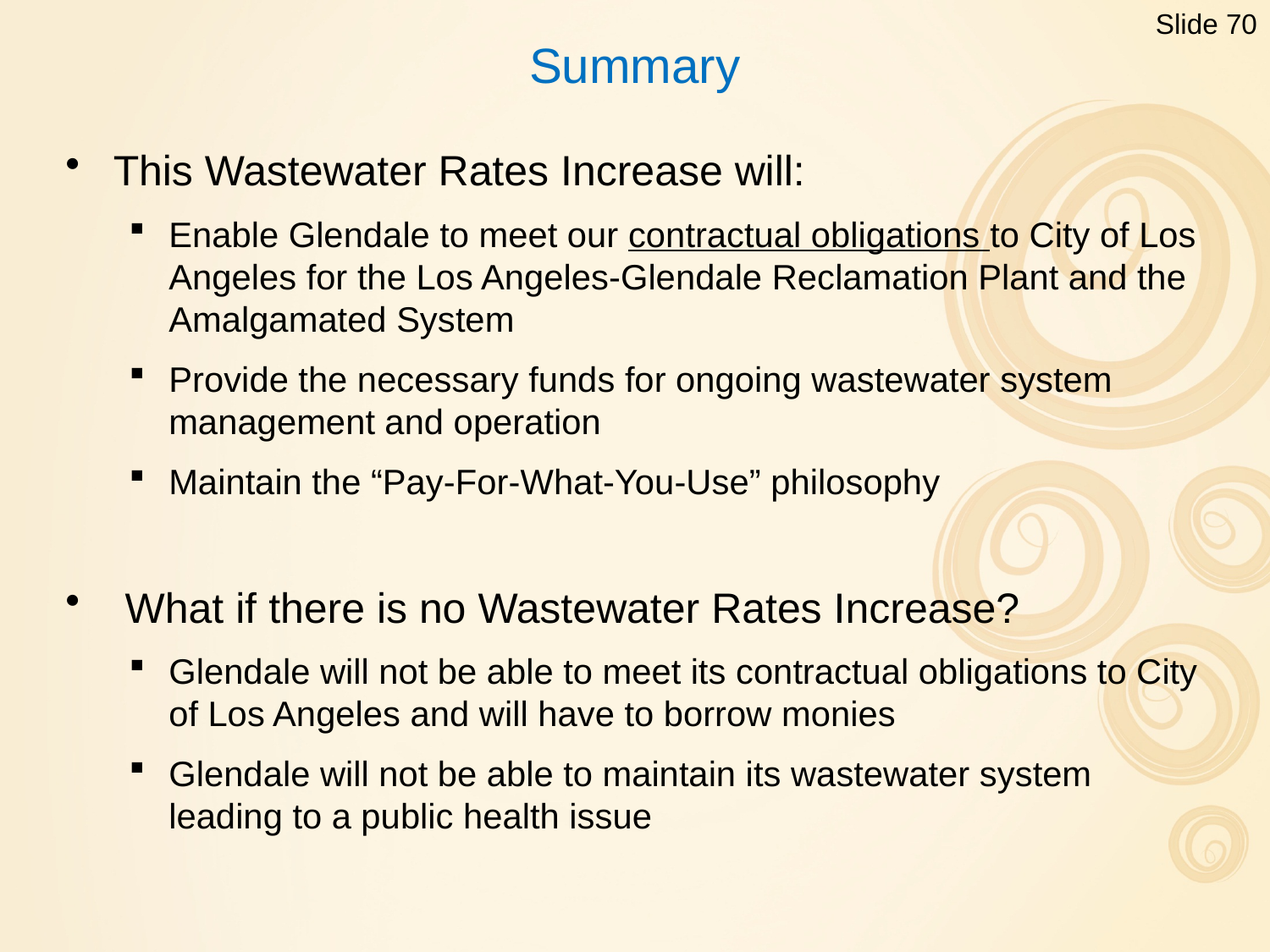

Slide 70
# Summary
This Wastewater Rates Increase will:
Enable Glendale to meet our contractual obligations to City of Los Angeles for the Los Angeles-Glendale Reclamation Plant and the Amalgamated System
Provide the necessary funds for ongoing wastewater system management and operation
Maintain the “Pay-For-What-You-Use” philosophy

 What if there is no Wastewater Rates Increase?
Glendale will not be able to meet its contractual obligations to City of Los Angeles and will have to borrow monies
Glendale will not be able to maintain its wastewater system leading to a public health issue